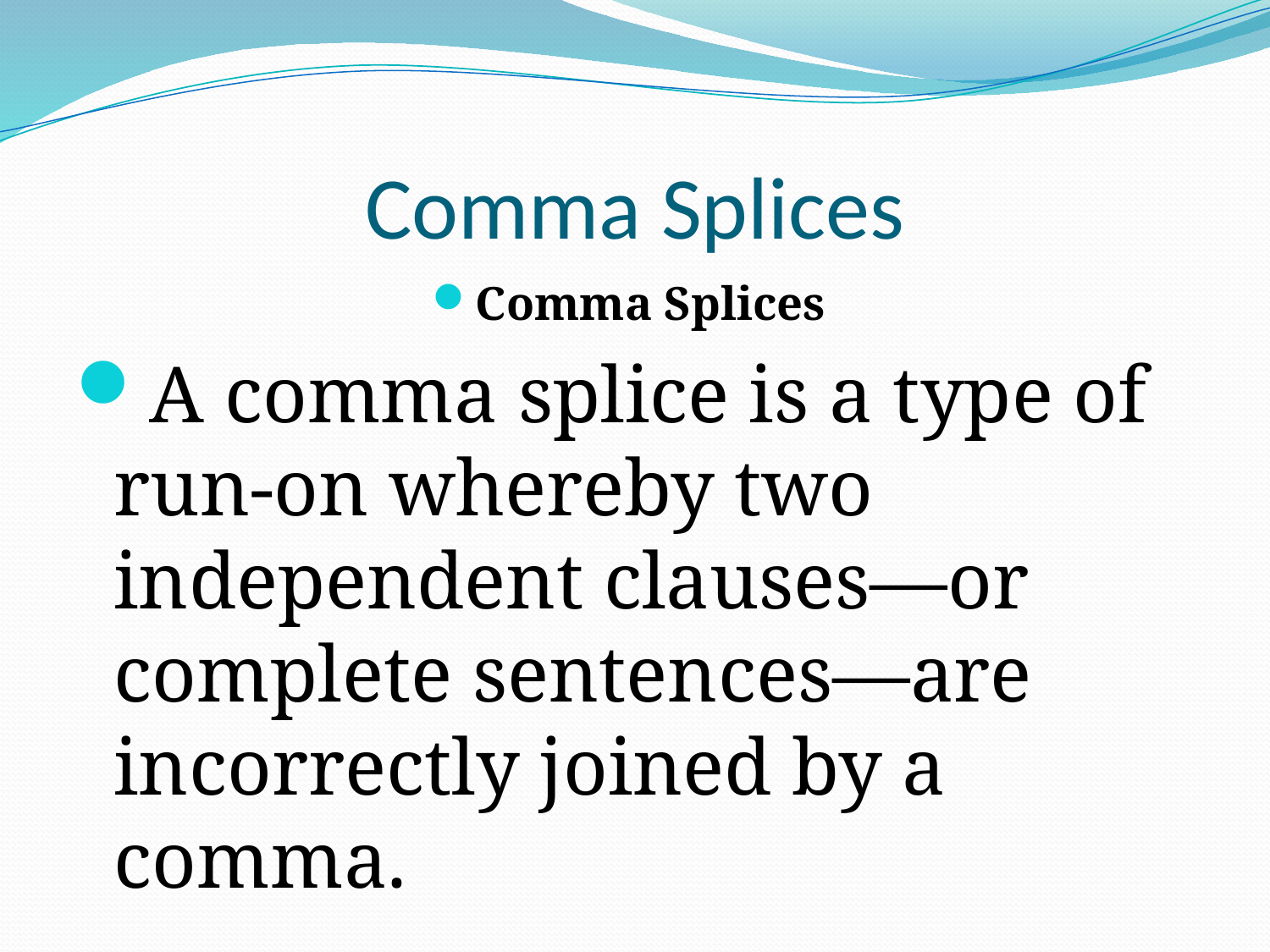

# Comma Splices
Comma Splices
A comma splice is a type of run-on whereby two independent clauses—or complete sentences—are incorrectly joined by a comma.